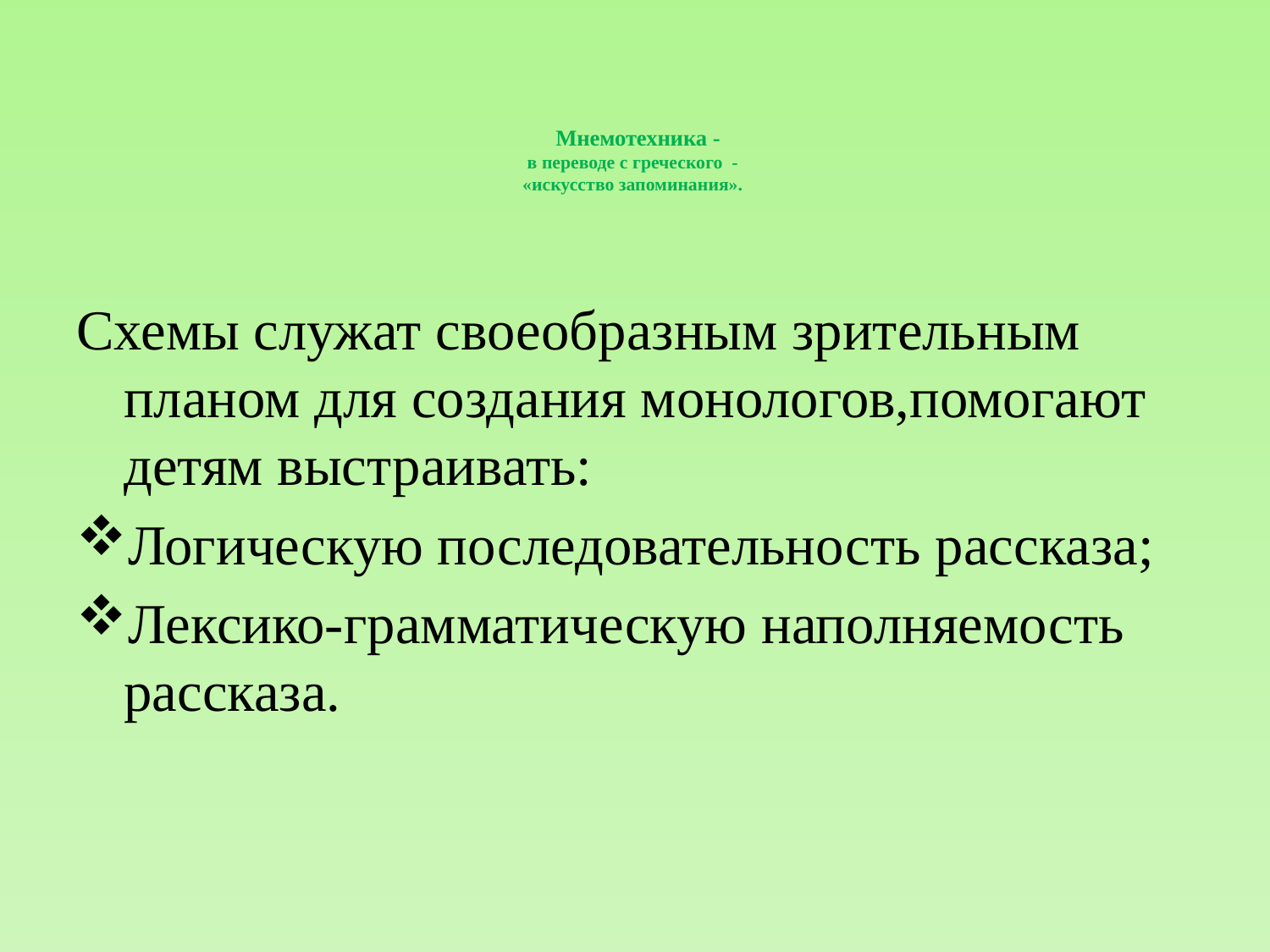

# Мнемотехника - в переводе с греческого  - «искусство запоминания».

Схемы служат своеобразным зрительным планом для создания монологов,помогают детям выстраивать:
Логическую последовательность рассказа;
Лексико-грамматическую наполняемость рассказа.